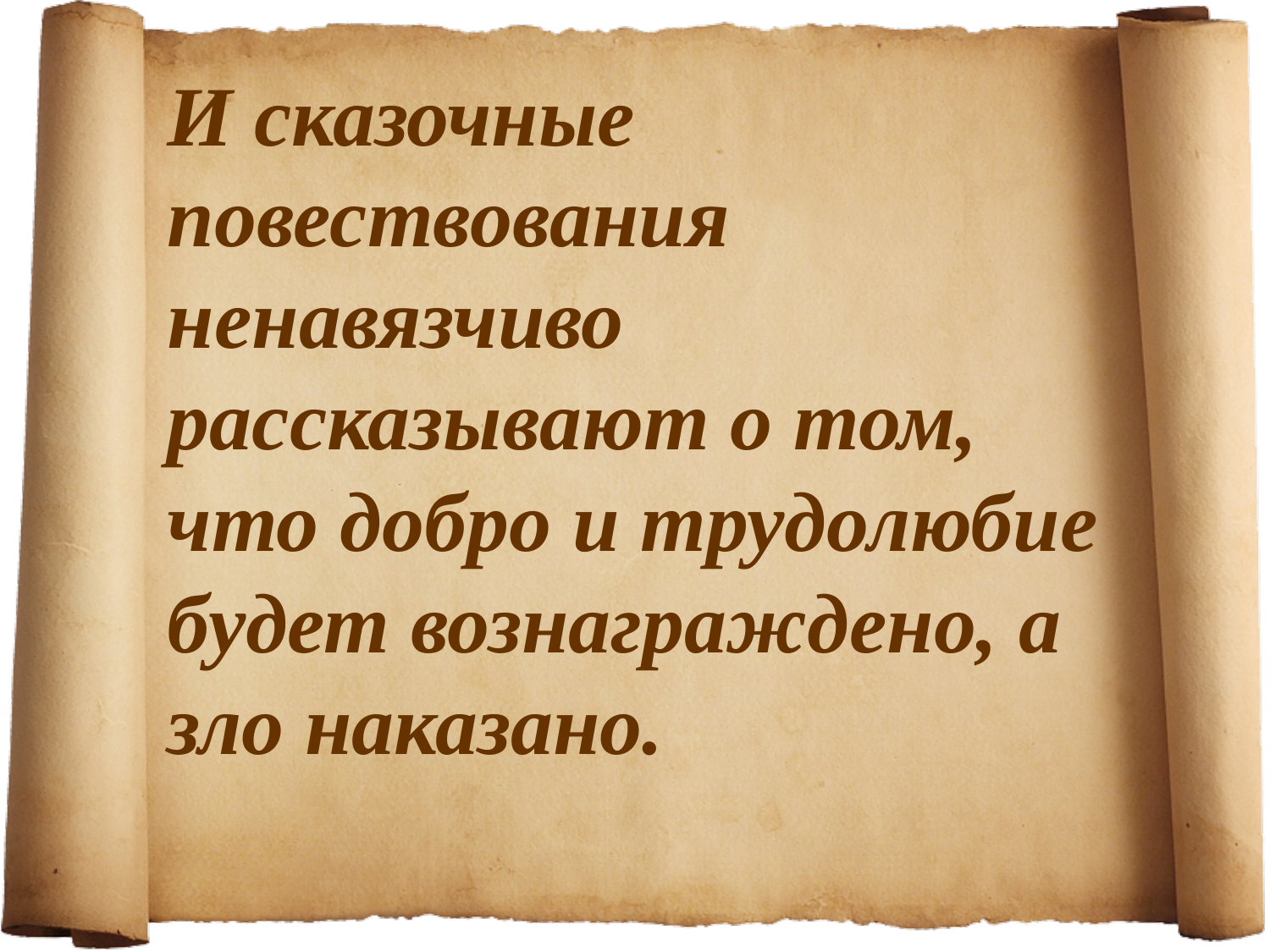

# И сказочные повествования ненавязчиво рассказывают о том, что добро и трудолюбие будет вознаграждено, а зло наказано.